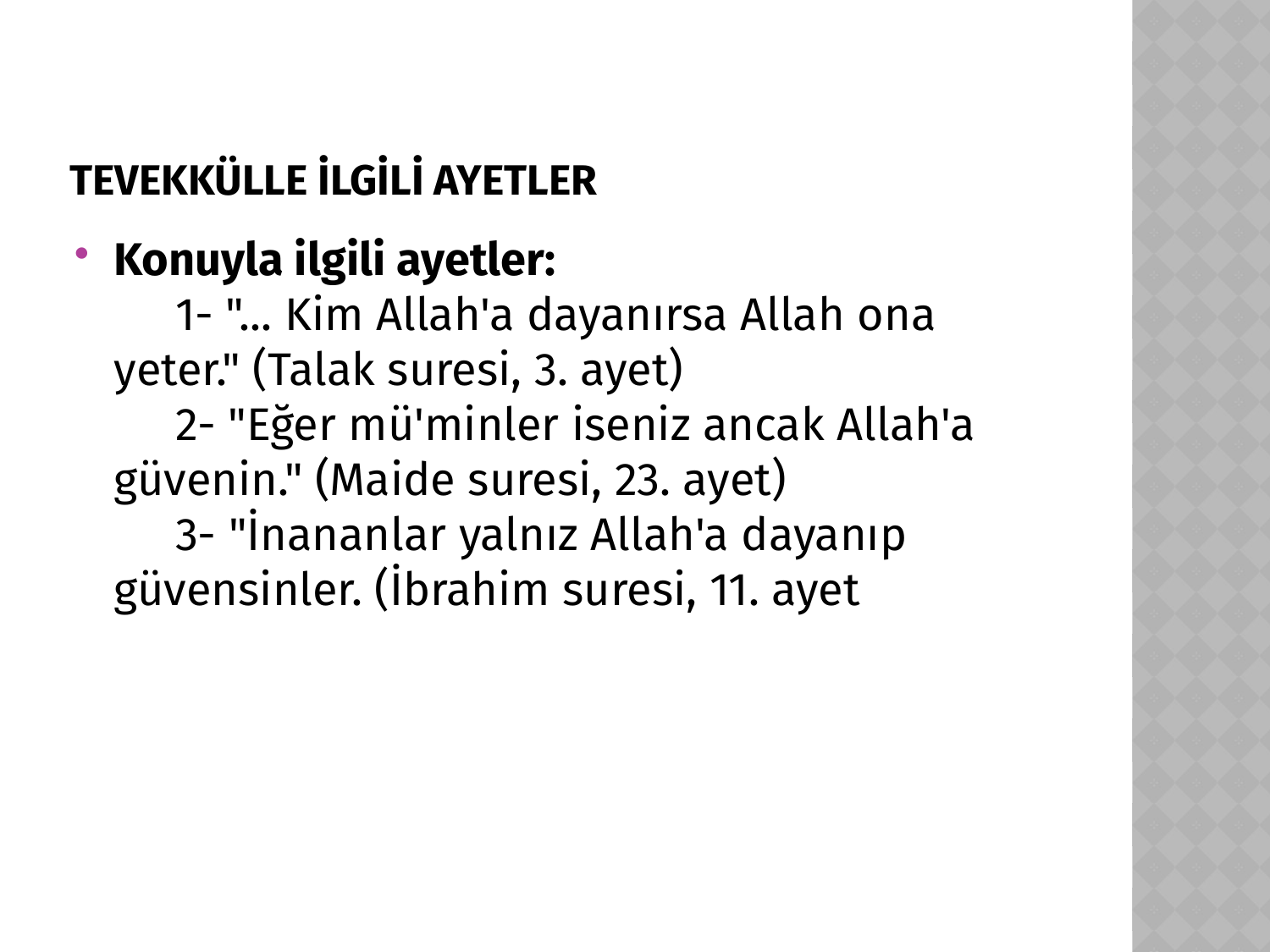

# TEVEKKÜLLE İLGİLİ AYETLER
Konuyla ilgili ayetler:
     1- "... Kim Allah'a dayanırsa Allah ona yeter." (Talak suresi, 3. ayet)
     2- "Eğer mü'minler iseniz ancak Allah'a güvenin." (Maide suresi, 23. ayet)
     3- "İnananlar yalnız Allah'a dayanıp güvensinler. (İbrahim suresi, 11. ayet